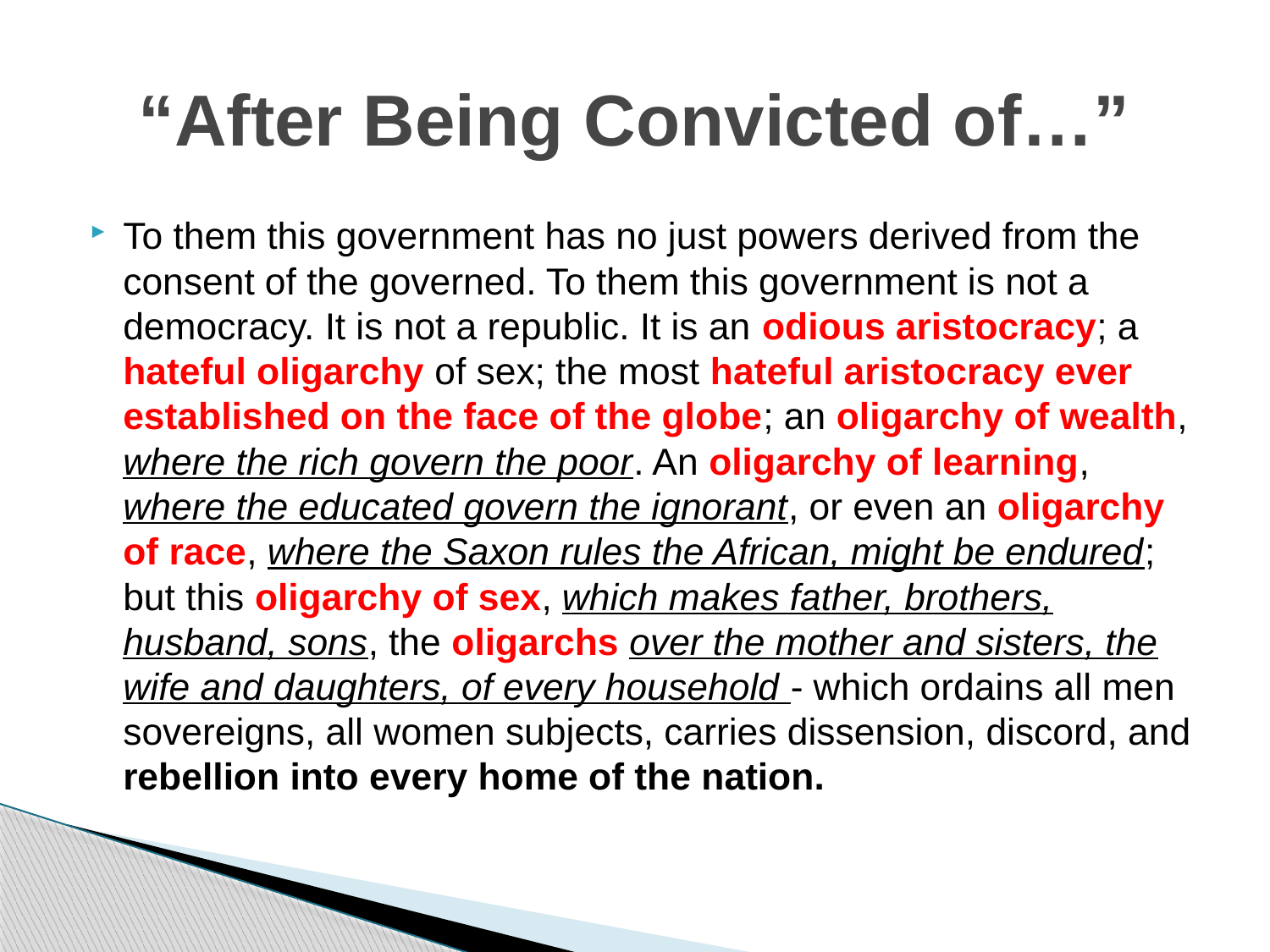

# “After Being Convicted of…”
To them this government has no just powers derived from the consent of the governed. To them this government is not a democracy. It is not a republic. It is an odious aristocracy; a hateful oligarchy of sex; the most hateful aristocracy ever established on the face of the globe; an oligarchy of wealth, where the rich govern the poor. An oligarchy of learning, where the educated govern the ignorant, or even an oligarchy of race, where the Saxon rules the African, might be endured; but this oligarchy of sex, which makes father, brothers, husband, sons, the oligarchs over the mother and sisters, the wife and daughters, of every household - which ordains all men sovereigns, all women subjects, carries dissension, discord, and rebellion into every home of the nation.